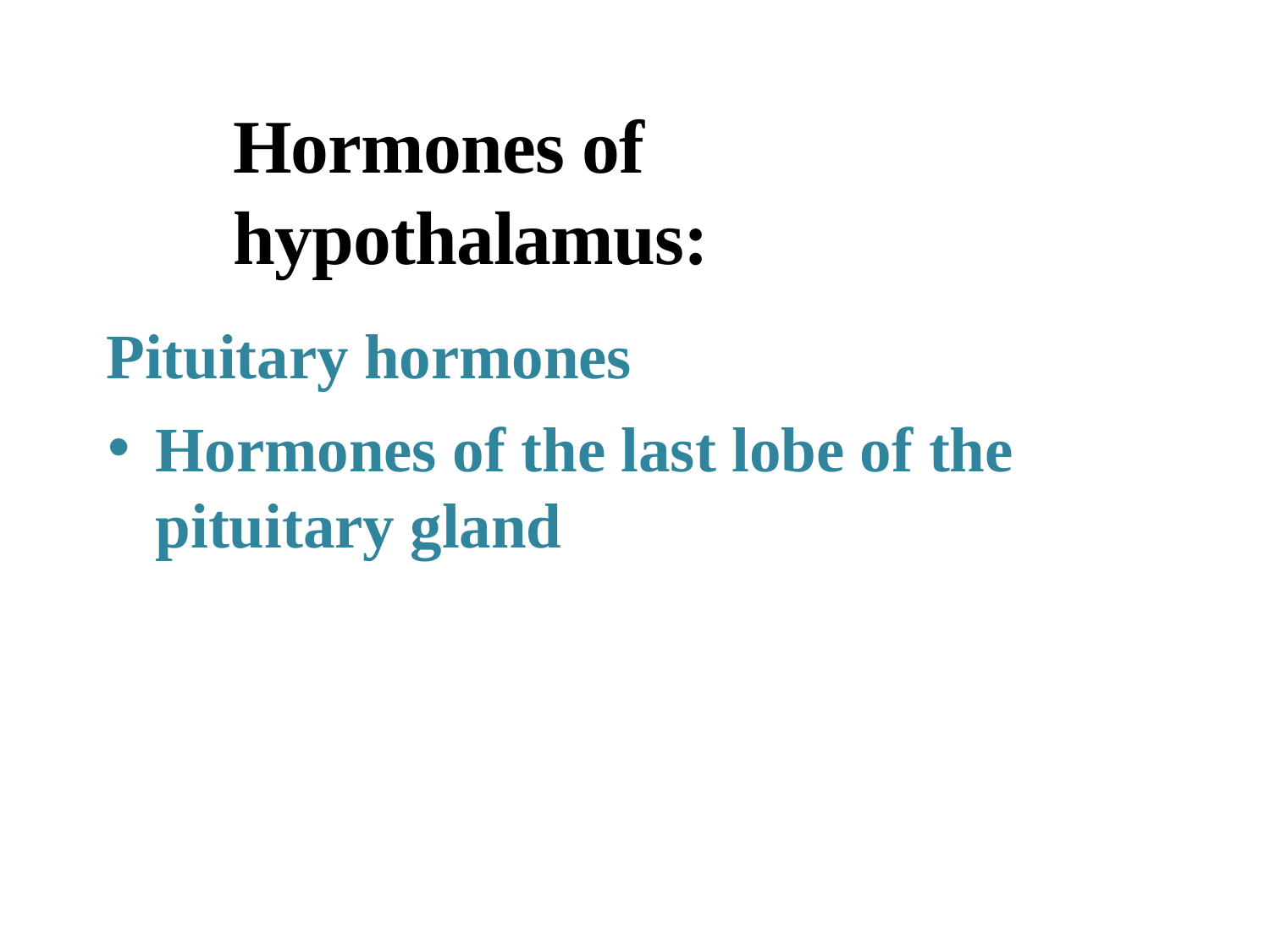

# Hormones of hypothalamus:

Pituitary hormones
Hormones of the last lobe of the pituitary gland